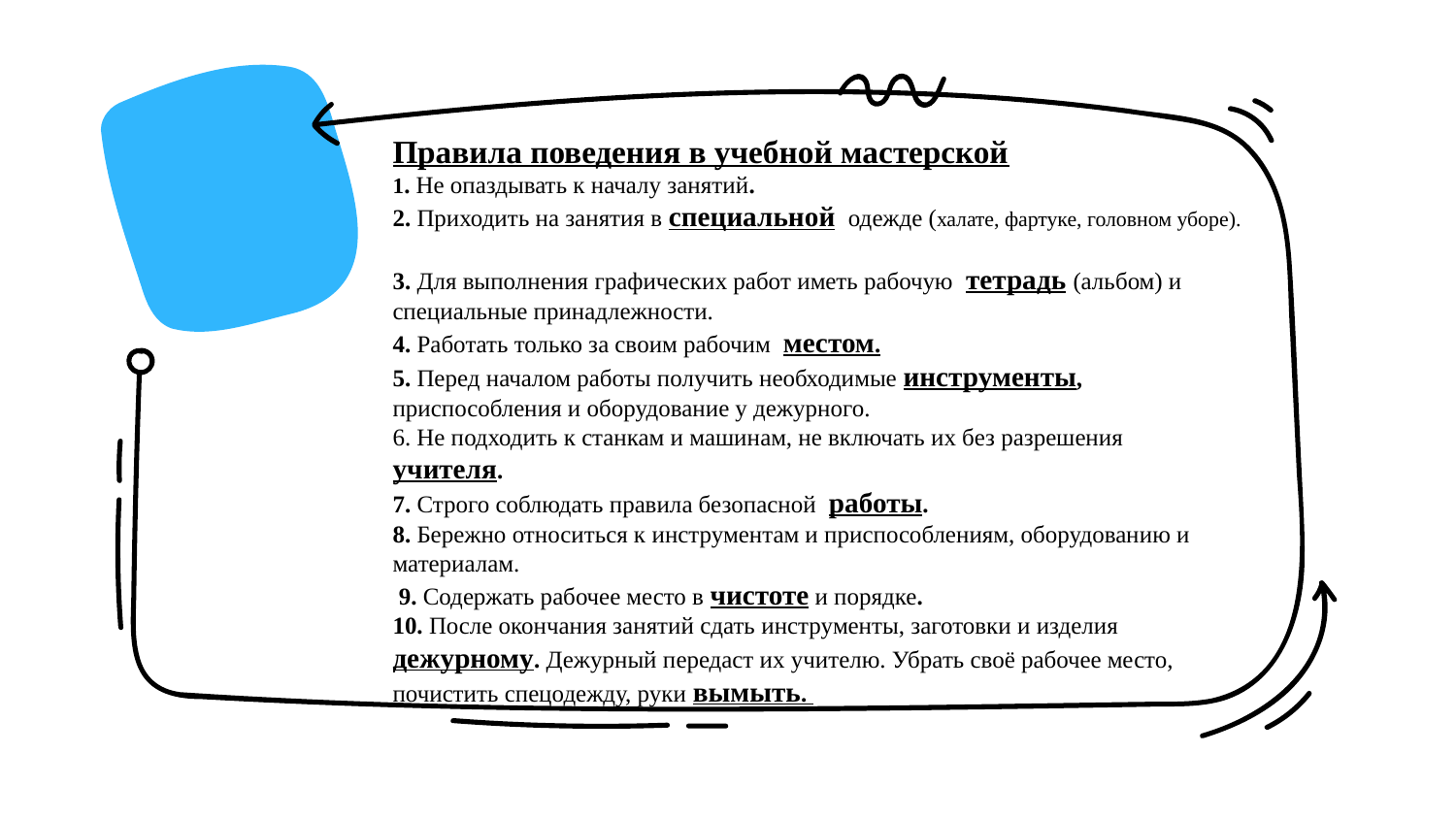

# Правила поведения в учебной мастерской 1. Не опаздывать к началу занятий. 2. Приходить на занятия в специальной  одежде (халате, фартуке, головном уборе). 3. Для выполнения графических работ иметь рабочую  тетрадь (альбом) и специальные принадлежности. 4. Работать только за своим рабочим  местом. 5. Перед началом работы получить необходимые инструменты, приспособления и оборудование у дежурного. 6. Не подходить к станкам и машинам, не включать их без разрешения  учителя. 7. Строго соблюдать правила безопасной  работы. 8. Бережно относиться к инструментам и приспособлениям, оборудованию и материалам. 9. Содержать рабочее место в чистоте и порядке. 10. После окончания занятий сдать инструменты, заготовки и изделия дежурному. Дежурный передаст их учителю. Убрать своё рабочее место, почистить спецодежду, руки вымыть.